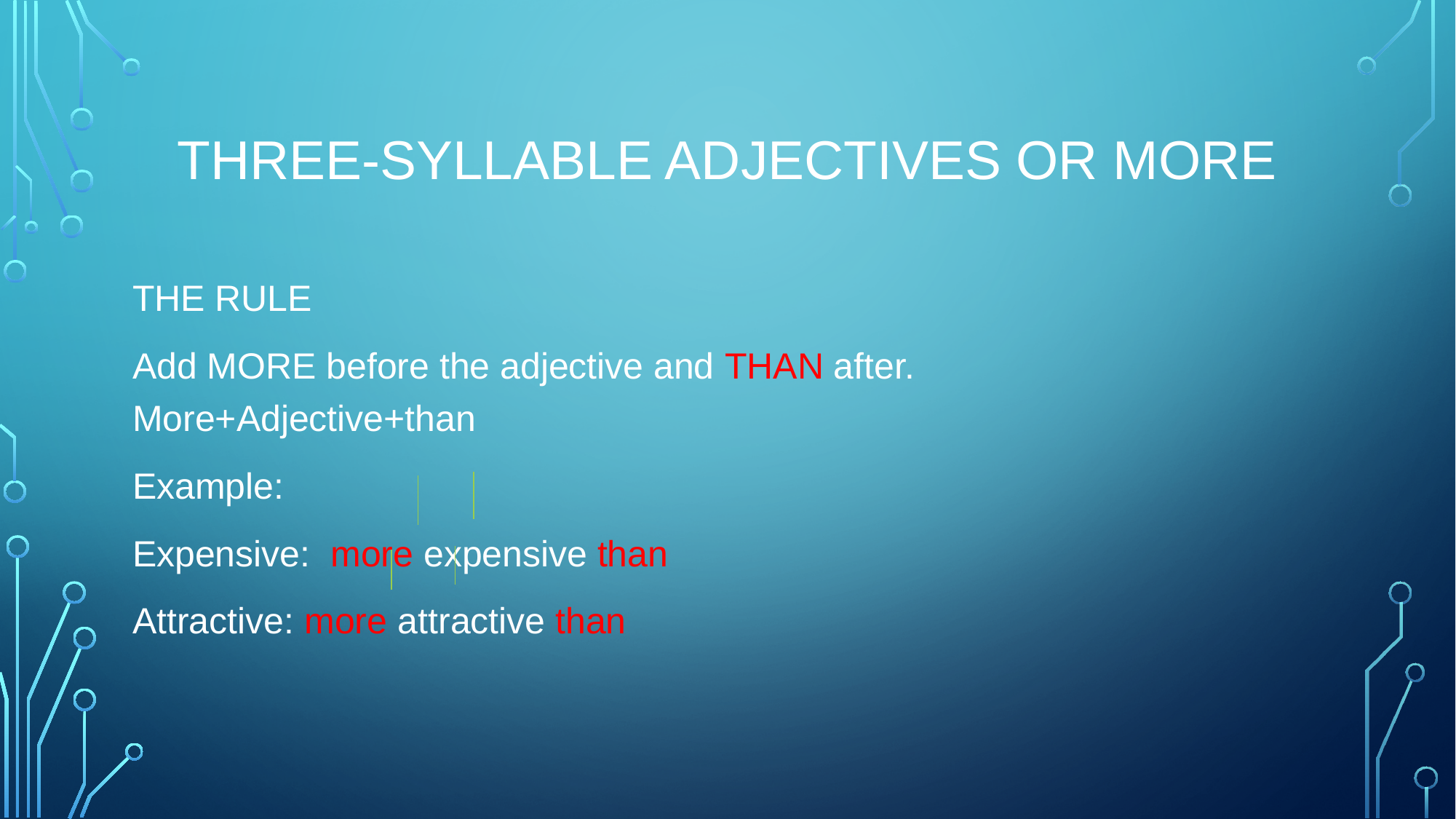

# Three-syllable Adjectives or more
THE RULE
Add MORE before the adjective and THAN after.        More+Adjective+than
Example:
Expensive:  more expensive than
Attractive: more attractive than